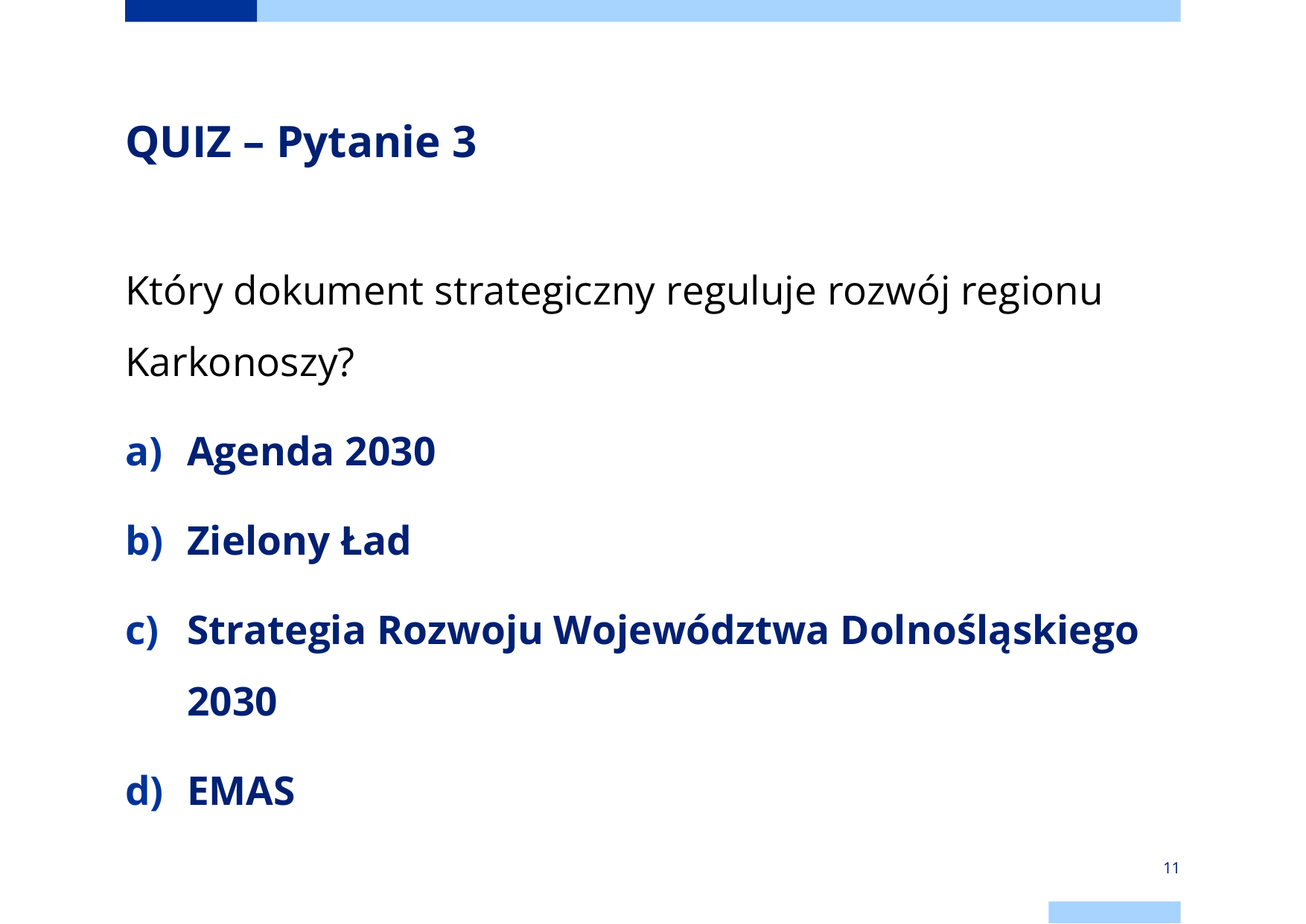

# QUIZ – Pytanie 3
Który dokument strategiczny reguluje rozwój regionu Karkonoszy?
Agenda 2030
Zielony Ład
Strategia Rozwoju Województwa Dolnośląskiego 2030
EMAS
11